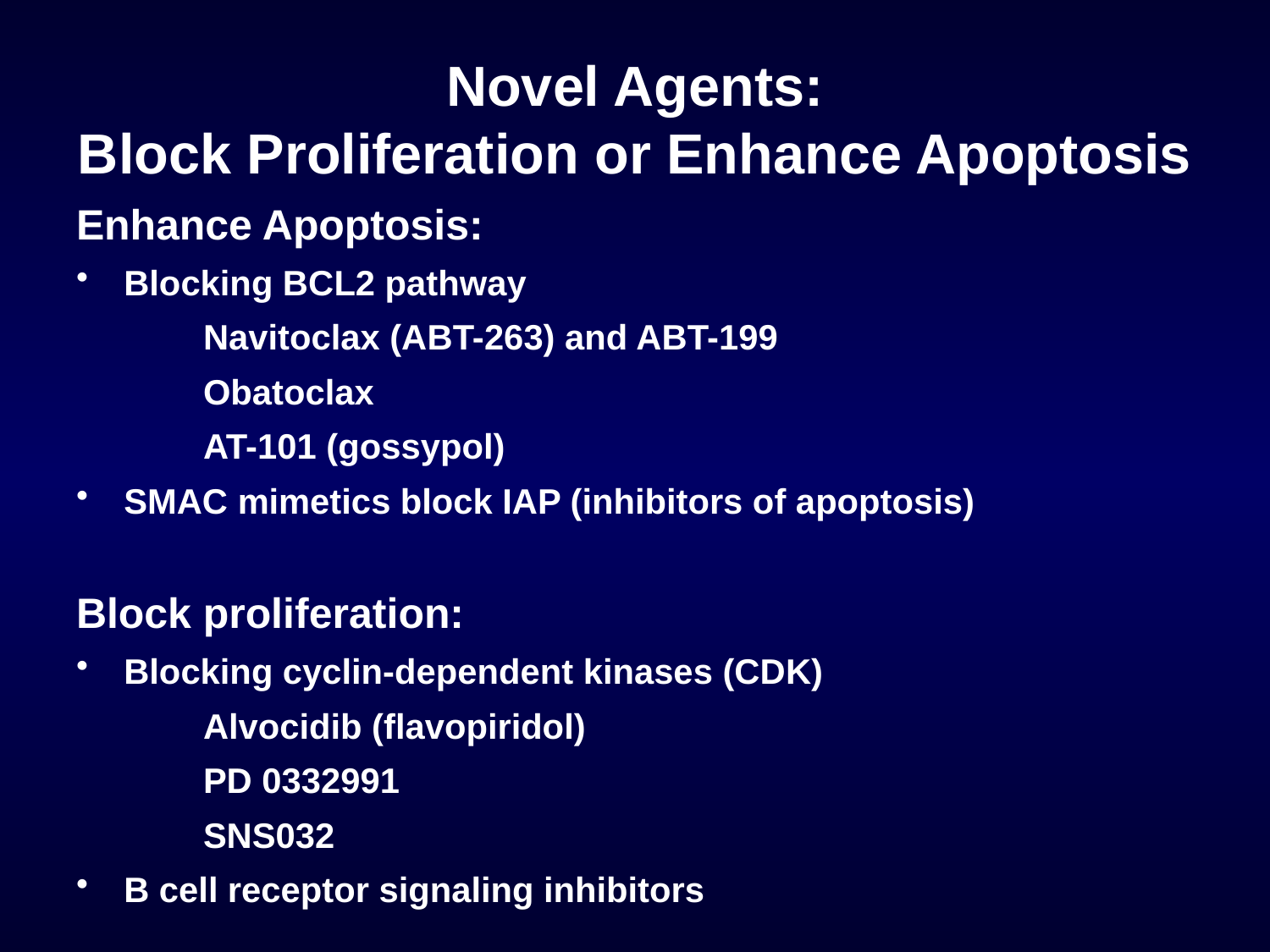

# Novel Agents: Block Proliferation or Enhance Apoptosis
Enhance Apoptosis:
Blocking BCL2 pathway
Navitoclax (ABT-263) and ABT-199
Obatoclax
AT-101 (gossypol)
SMAC mimetics block IAP (inhibitors of apoptosis)

Block proliferation:
Blocking cyclin-dependent kinases (CDK)
Alvocidib (flavopiridol)
PD 0332991
SNS032
B cell receptor signaling inhibitors